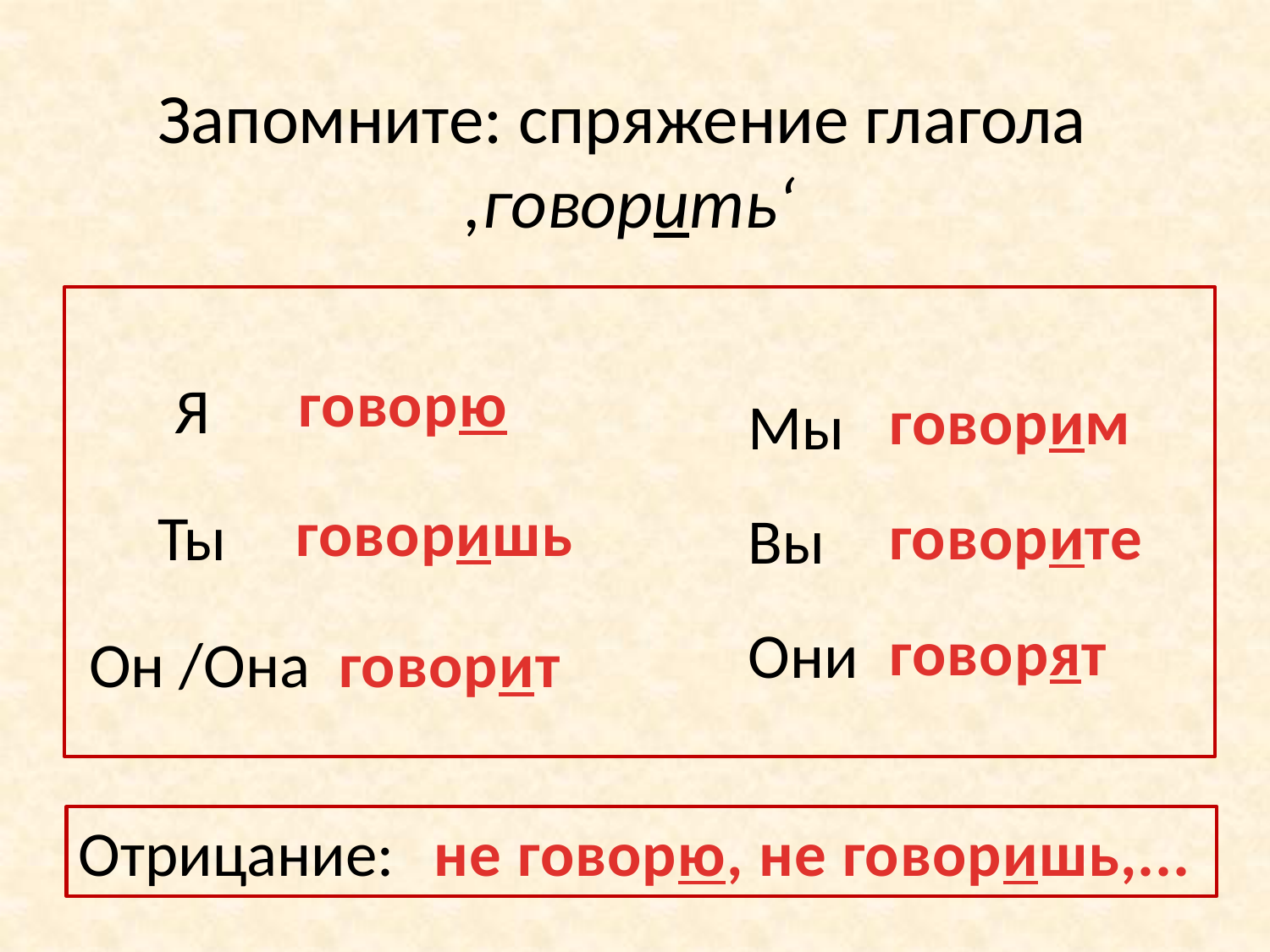

Запомните: спряжение глaгола
,говорить‘

говорю
Я
Ты
Он /Она
говорим
Мы
Вы
Они
говоришь
говорите
говорят
говорит

не говорю, не говоришь,...
Отрицание: